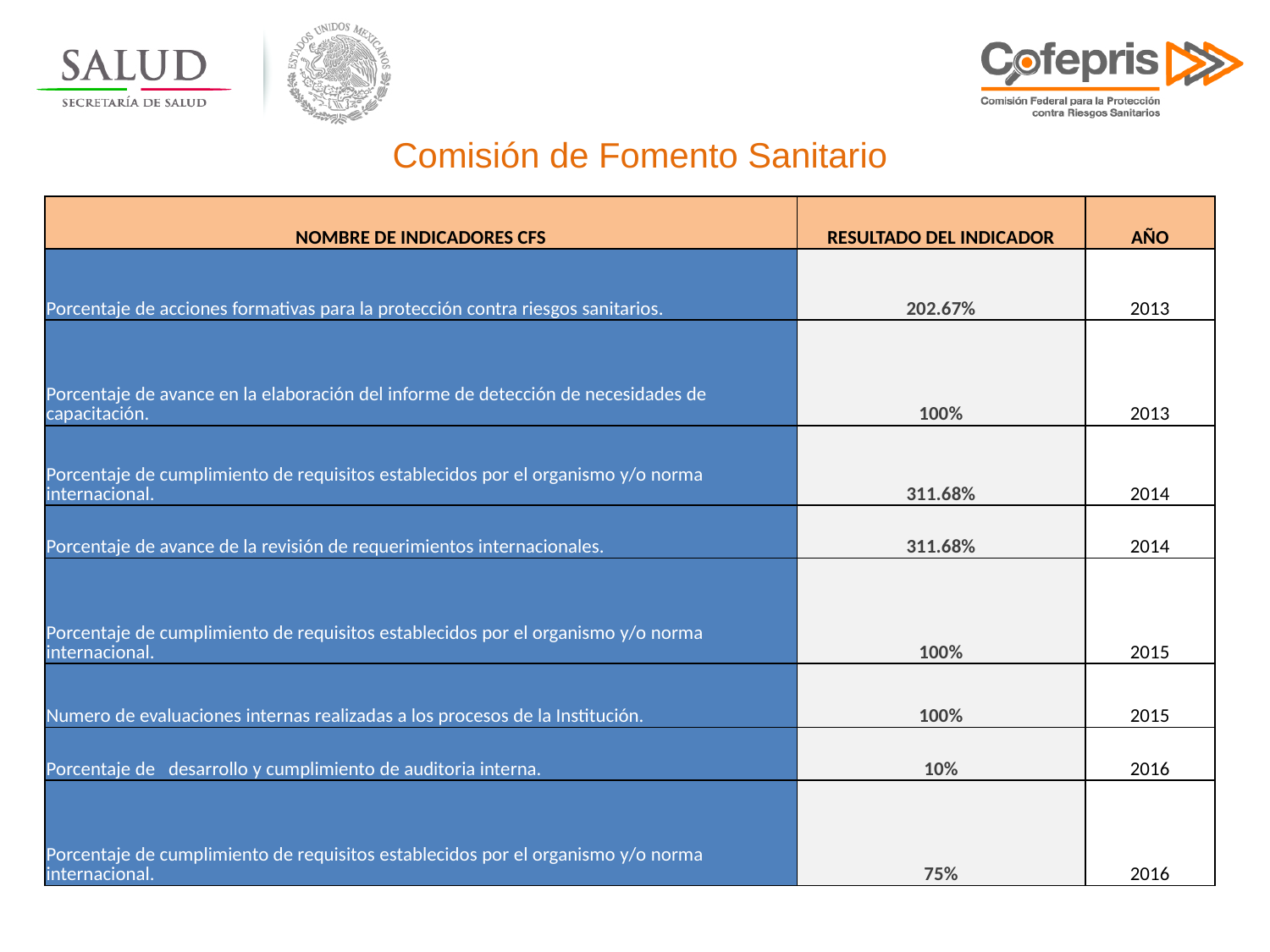

Comisión de Fomento Sanitario
| NOMBRE DE INDICADORES CFS | RESULTADO DEL INDICADOR | AÑO |
| --- | --- | --- |
| Porcentaje de acciones formativas para la protección contra riesgos sanitarios. | 202.67% | 2013 |
| Porcentaje de avance en la elaboración del informe de detección de necesidades de capacitación. | 100% | 2013 |
| Porcentaje de cumplimiento de requisitos establecidos por el organismo y/o norma internacional. | 311.68% | 2014 |
| Porcentaje de avance de la revisión de requerimientos internacionales. | 311.68% | 2014 |
| Porcentaje de cumplimiento de requisitos establecidos por el organismo y/o norma internacional. | 100% | 2015 |
| Numero de evaluaciones internas realizadas a los procesos de la Institución. | 100% | 2015 |
| Porcentaje de desarrollo y cumplimiento de auditoria interna. | 10% | 2016 |
| Porcentaje de cumplimiento de requisitos establecidos por el organismo y/o norma internacional. | 75% | 2016 |